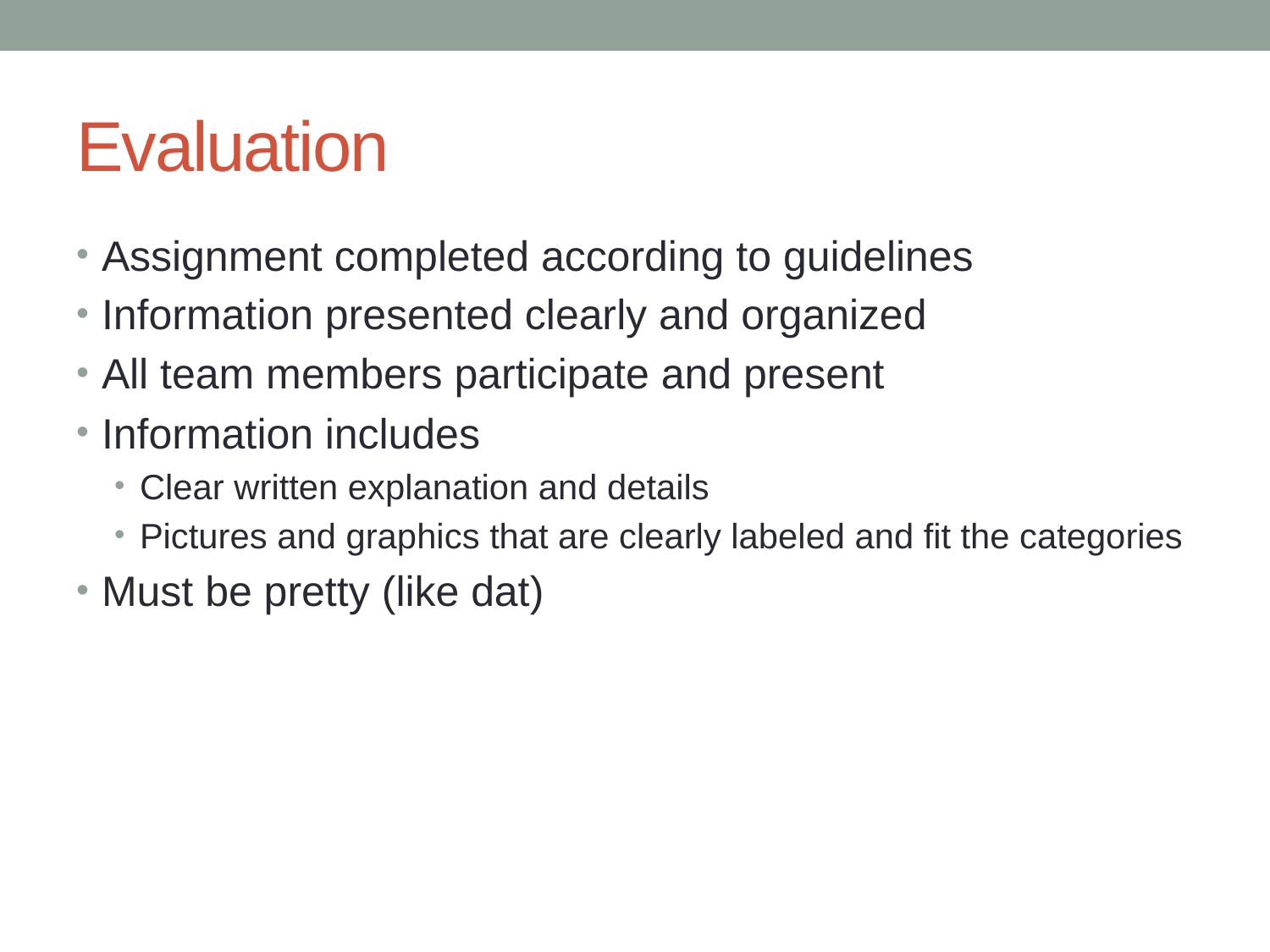

# Evaluation
Assignment completed according to guidelines
Information presented clearly and organized
All team members participate and present
Information includes
Clear written explanation and details
Pictures and graphics that are clearly labeled and fit the categories
Must be pretty (like dat)